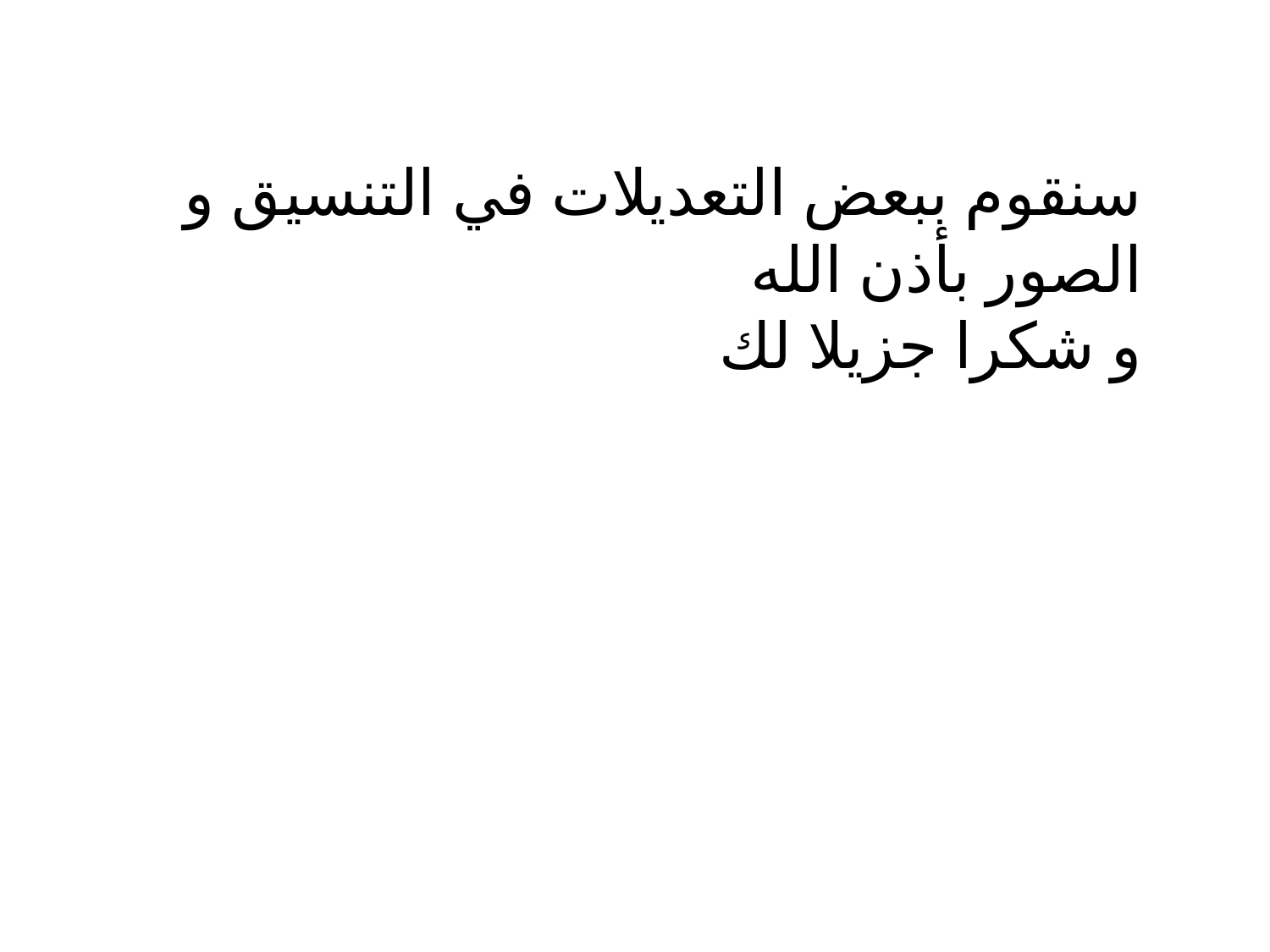

سنقوم ببعض التعديلات في التنسيق و الصور بأذن الله
و شكرا جزيلا لك